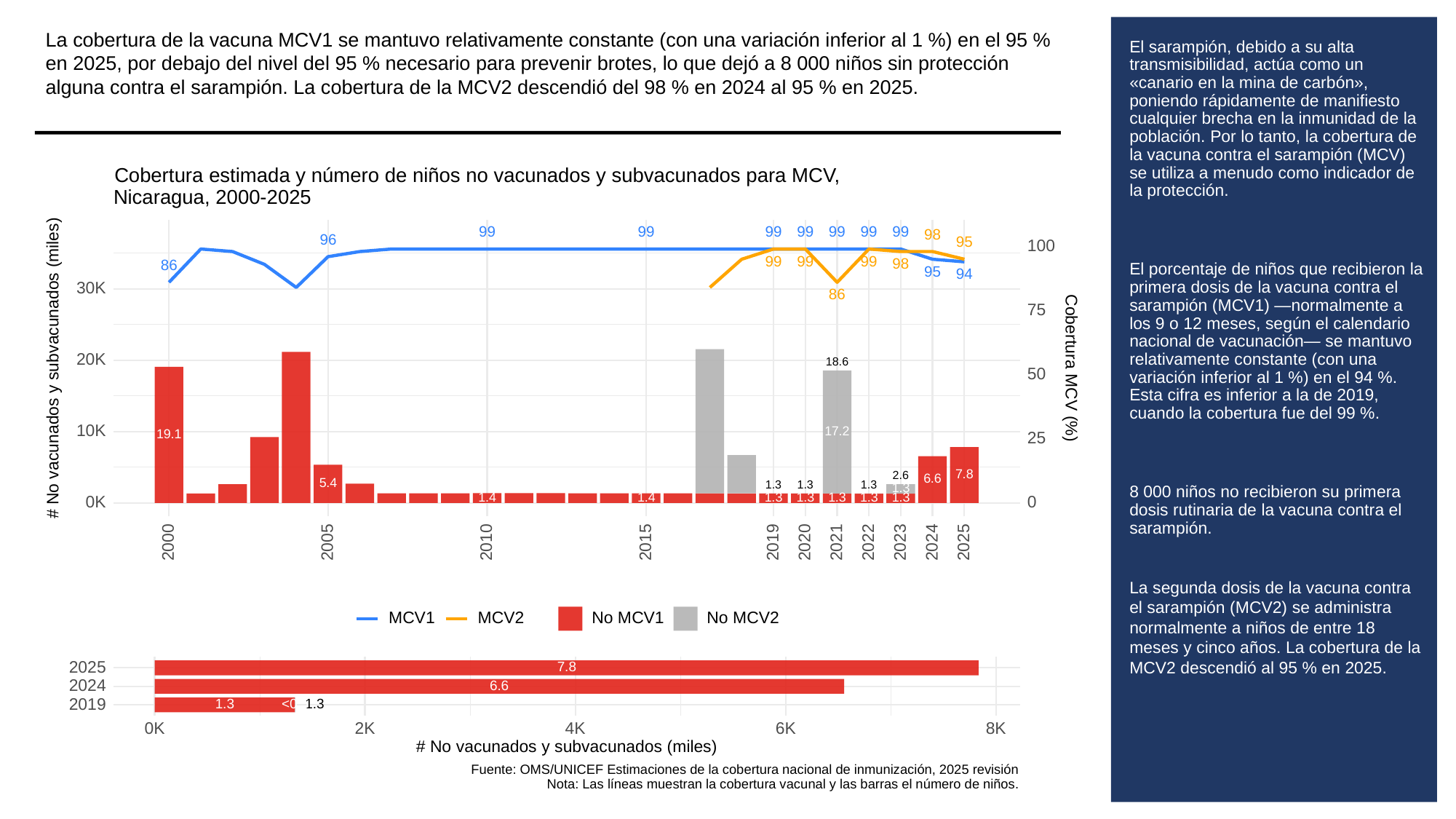

La cobertura de la vacuna MCV1 se mantuvo relativamente constante (con una variación inferior al 1 %) en el 95 % en 2025, por debajo del nivel del 95 % necesario para prevenir brotes, lo que dejó a 8 000 niños sin protección alguna contra el sarampión. La cobertura de la MCV2 descendió del 98 % en 2024 al 95 % en 2025.
# El sarampión, debido a su alta transmisibilidad, actúa como un «canario en la mina de carbón», poniendo rápidamente de manifiesto cualquier brecha en la inmunidad de la población. Por lo tanto, la cobertura de la vacuna contra el sarampión (MCV) se utiliza a menudo como indicador de la protección.

El porcentaje de niños que recibieron la primera dosis de la vacuna contra el sarampión (MCV1) —normalmente a los 9 o 12 meses, según el calendario nacional de vacunación— se mantuvo relativamente constante (con una variación inferior al 1 %) en el 94 %. Esta cifra es inferior a la de 2019, cuando la cobertura fue del 99 %.

8 000 niños no recibieron su primera dosis rutinaria de la vacuna contra el sarampión.

La segunda dosis de la vacuna contra el sarampión (MCV2) se administra normalmente a niños de entre 18 meses y cinco años. La cobertura de la MCV2 descendió al 95 % en 2025.

Cobertura estimada y número de niños no vacunados y subvacunados para MCV,
Nicaragua, 2000-2025

99
99
99
99
99
99
99
98
96
95
100

99
99
99
98
86
95
94
30K

86
75

20K
18.6

# No vacunados y subvacunados (miles)
Cobertura MCV (%)

50

10K
17.2
19.1

25

7.8
2.6
6.6
5.4
1.3
1.3
1.3

1.3

1.3
1.3
1.4

1.3
1.4
1.3

1.3

0K
0

2023
2000
2005
2010
2015
2019
2020
2021
2022
2024
2025

MCV1
MCV2
No MCV1
No MCV2

2025
7.8

2024
6.6

2019
1.3
1.3
<0.5

0K
6K
8K
2K
4K
# No vacunados y subvacunados (miles)
Fuente: OMS/UNICEF Estimaciones de la cobertura nacional de inmunización, 2025 revisión
Nota: Las líneas muestran la cobertura vacunal y las barras el número de niños.